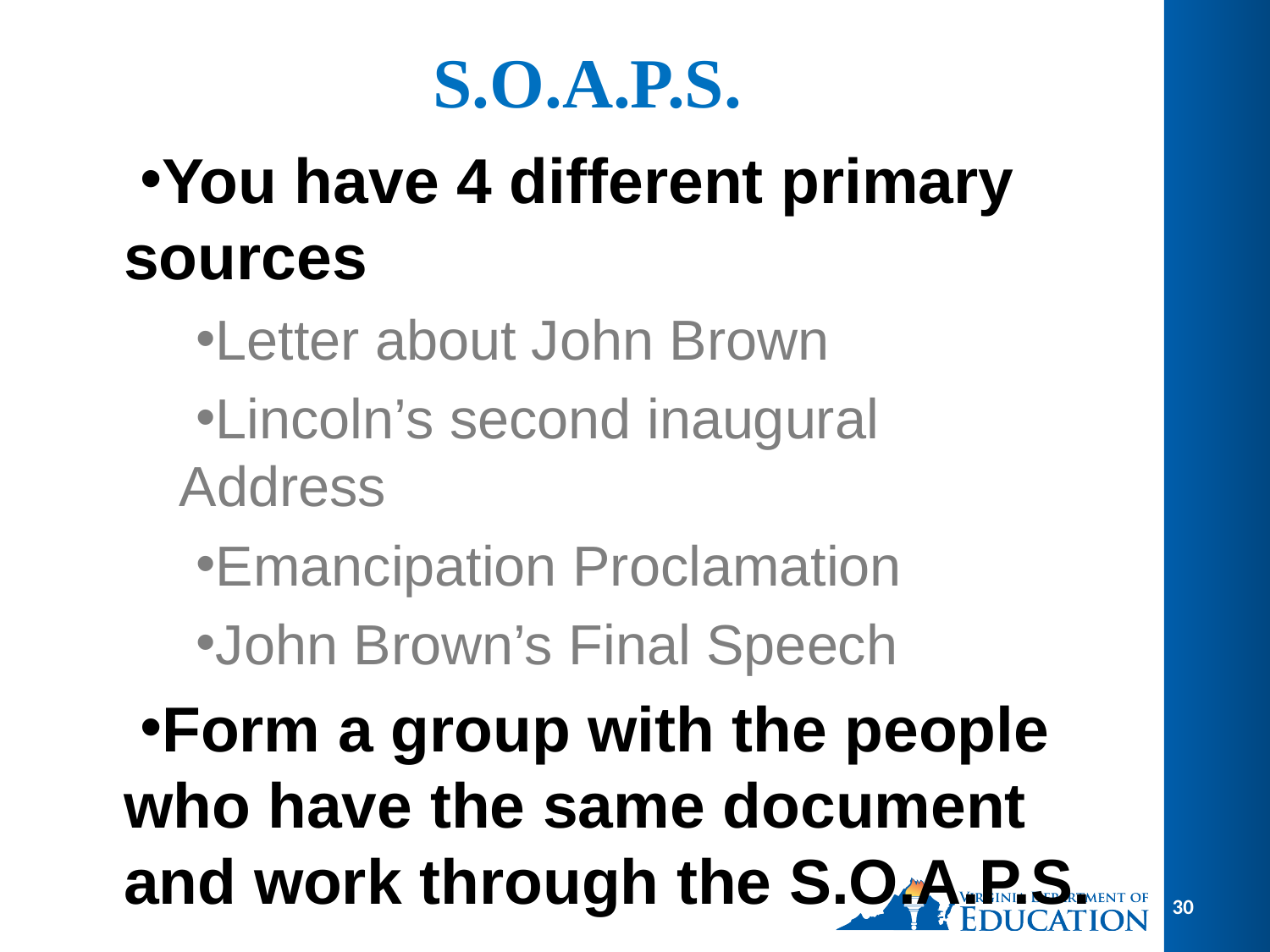

# S.O.A.P.S.
You have 4 different primary sources
Letter about John Brown
Lincoln’s second inaugural Address
Emancipation Proclamation
John Brown’s Final Speech
Form a group with the people who have the same document and work through the S.O.A.P.S.

30